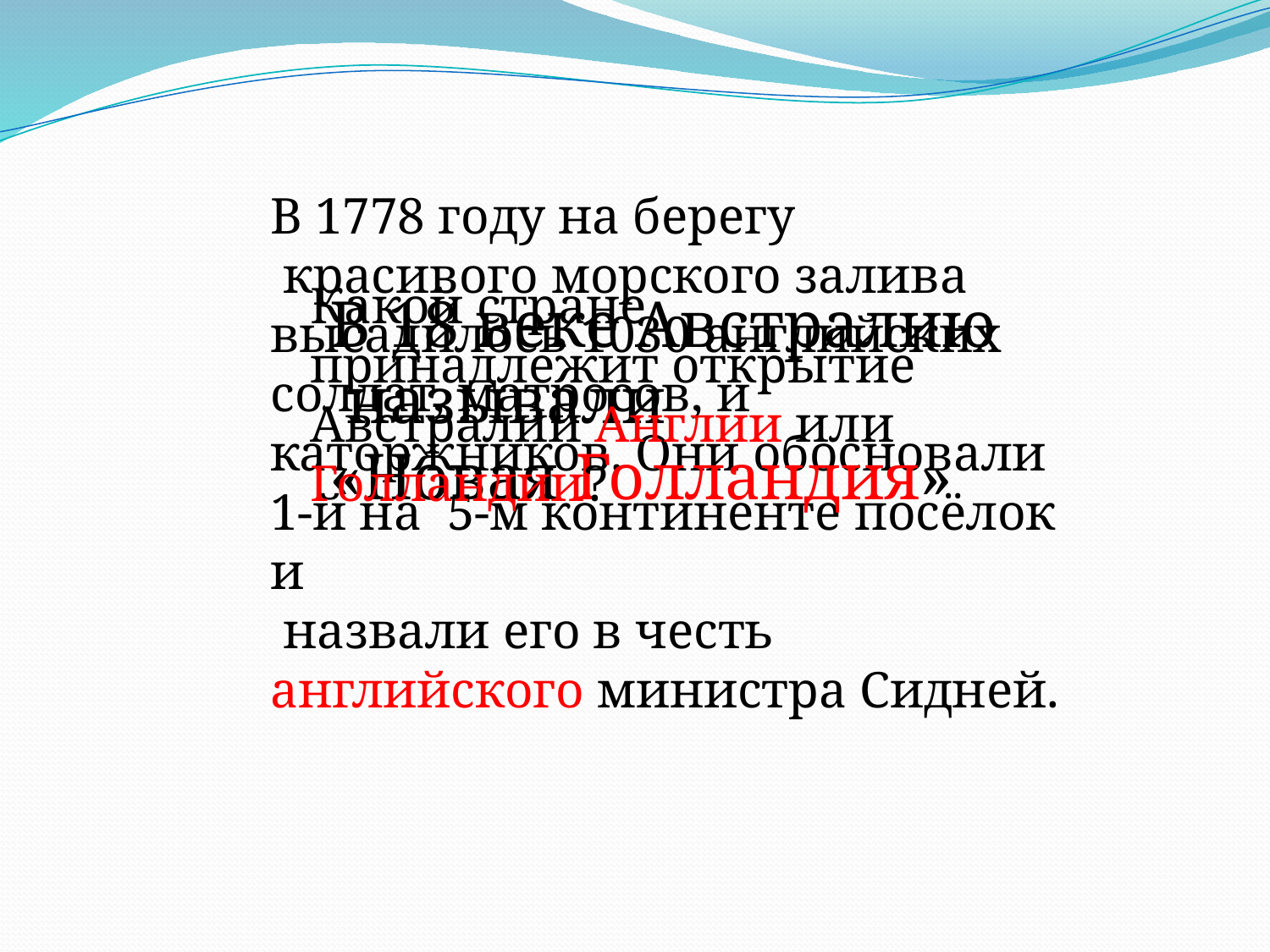

В 1778 году на берегу
 красивого морского залива
высадилось 1030 английских солдат, матросов, и
каторжников. Они обосновали 1-й на  5-м континенте посёлок и
 назвали его в честь
английского министра Сидней.
Какой стране принадлежит открытие Австралии Англии или Голландии?
В 18 веке Австралию
 называли
«Новая Голландия»